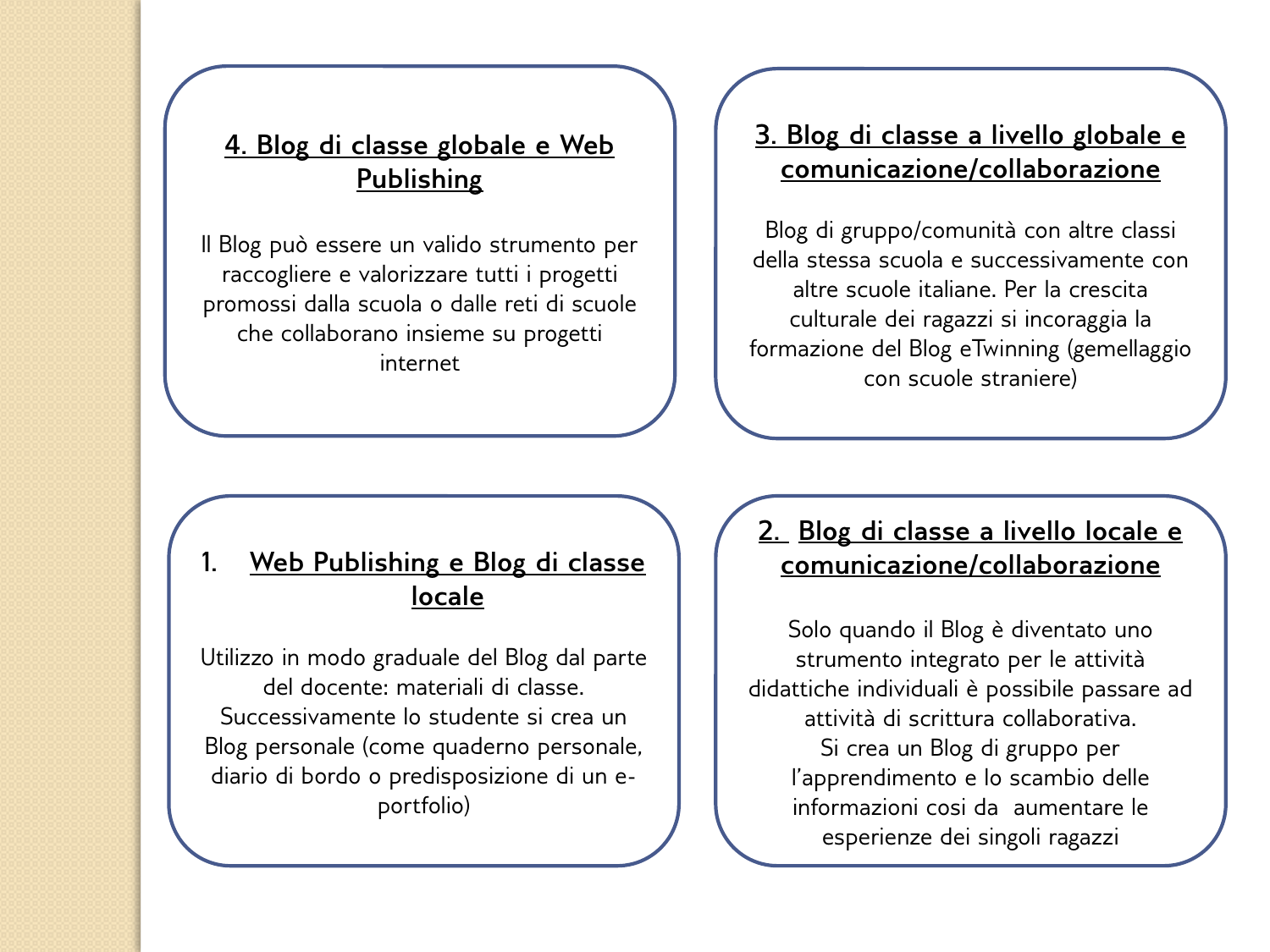

4. Blog di classe globale e Web Publishing

Il Blog può essere un valido strumento per raccogliere e valorizzare tutti i progetti promossi dalla scuola o dalle reti di scuole che collaborano insieme su progetti internet
3. Blog di classe a livello globale e comunicazione/collaborazione

Blog di gruppo/comunità con altre classi della stessa scuola e successivamente con altre scuole italiane. Per la crescita culturale dei ragazzi si incoraggia la formazione del Blog eTwinning (gemellaggio con scuole straniere)
2.  Blog di classe a livello locale e comunicazione/collaborazione

Solo quando il Blog è diventato uno strumento integrato per le attività didattiche individuali è possibile passare ad attività di scrittura collaborativa.
Si crea un Blog di gruppo per l’apprendimento e lo scambio delle informazioni cosi da  aumentare le esperienze dei singoli ragazzi
Web Publishing e Blog di classe locale

Utilizzo in modo graduale del Blog dal parte del docente: materiali di classe.
Successivamente lo studente si crea un Blog personale (come quaderno personale, diario di bordo o predisposizione di un e-portfolio)